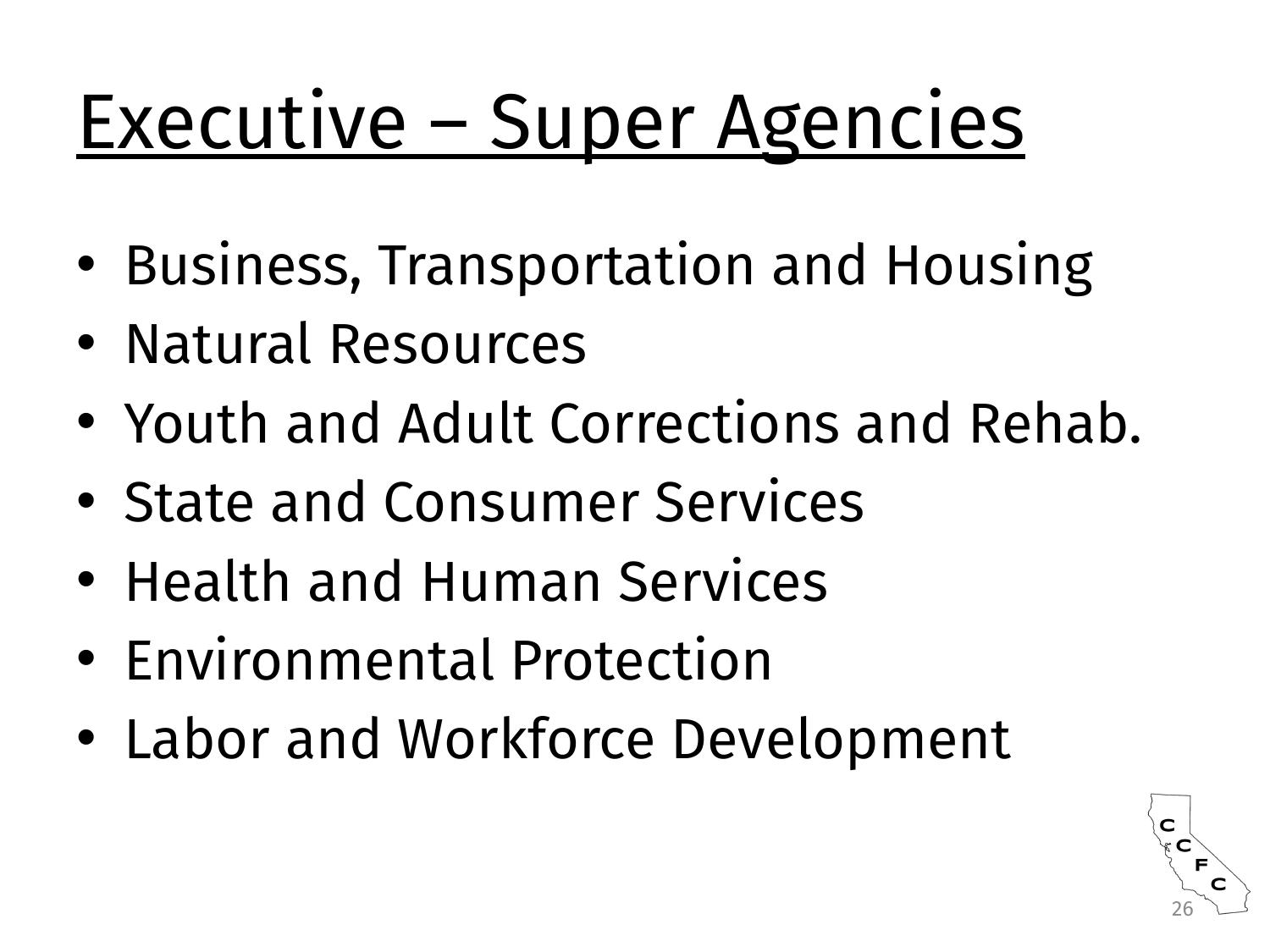

# Executive – Super Agencies
Business, Transportation and Housing
Natural Resources
Youth and Adult Corrections and Rehab.
State and Consumer Services
Health and Human Services
Environmental Protection
Labor and Workforce Development
26